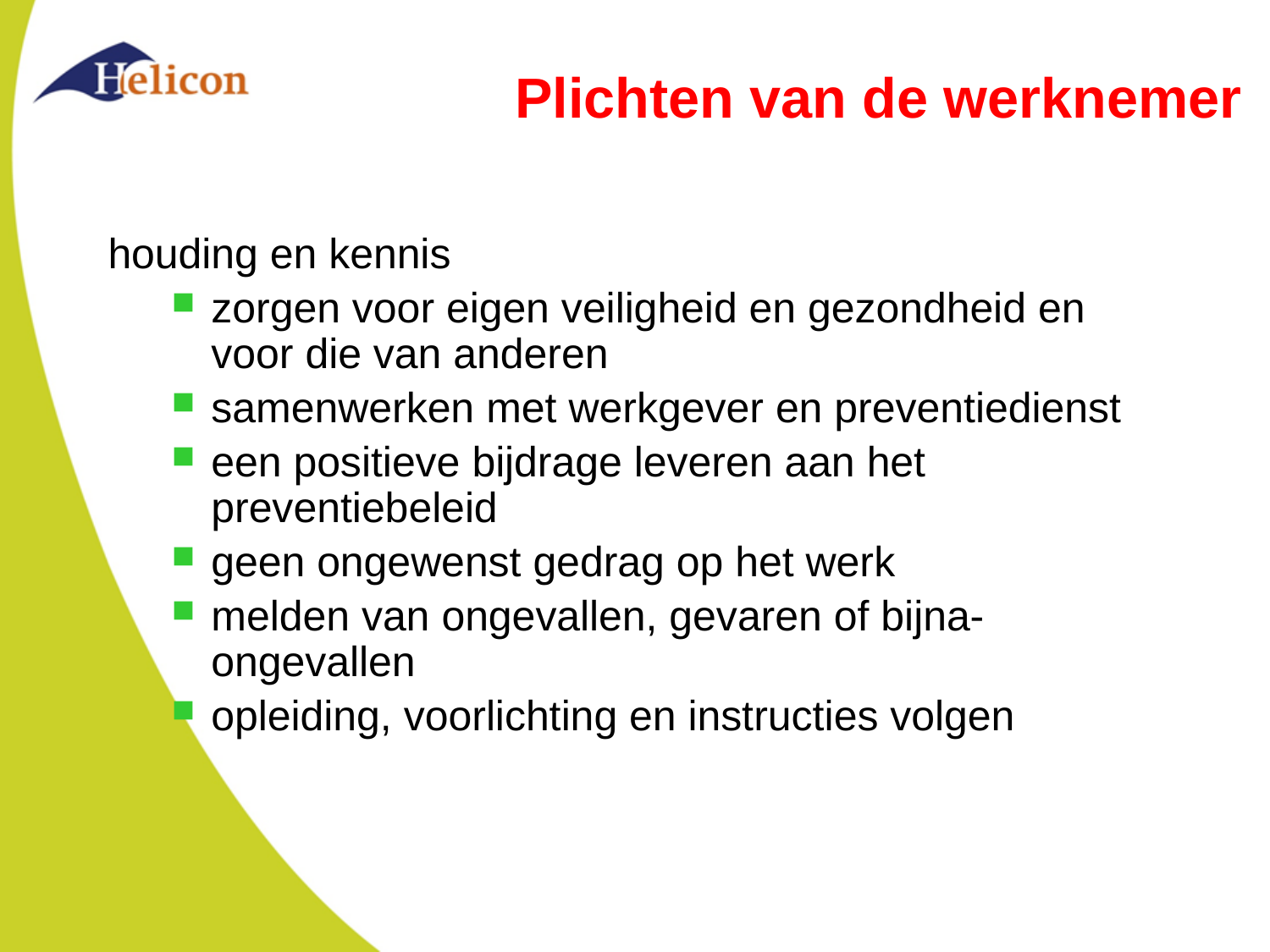

Plichten van de werknemer
houding en kennis
zorgen voor eigen veiligheid en gezondheid en voor die van anderen
samenwerken met werkgever en preventiedienst
een positieve bijdrage leveren aan het
preventiebeleid
geen ongewenst gedrag op het werk
melden van ongevallen, gevaren of bijna- ongevallen
opleiding, voorlichting en instructies volgen